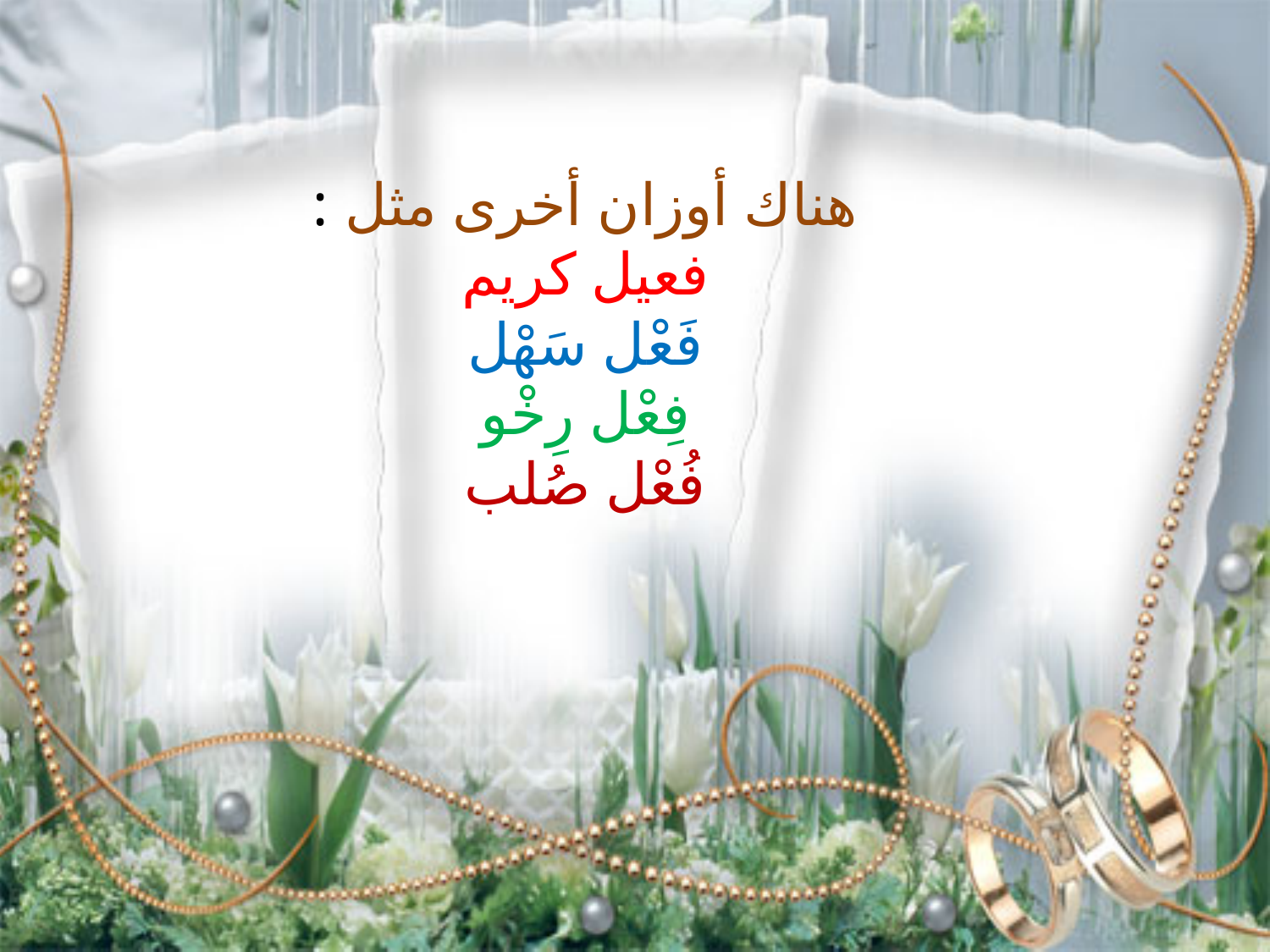

# هناك أوزان أخرى مثل : فعيل كريم فَعْل سَهْل فِعْل رِخْو فُعْل صُلب